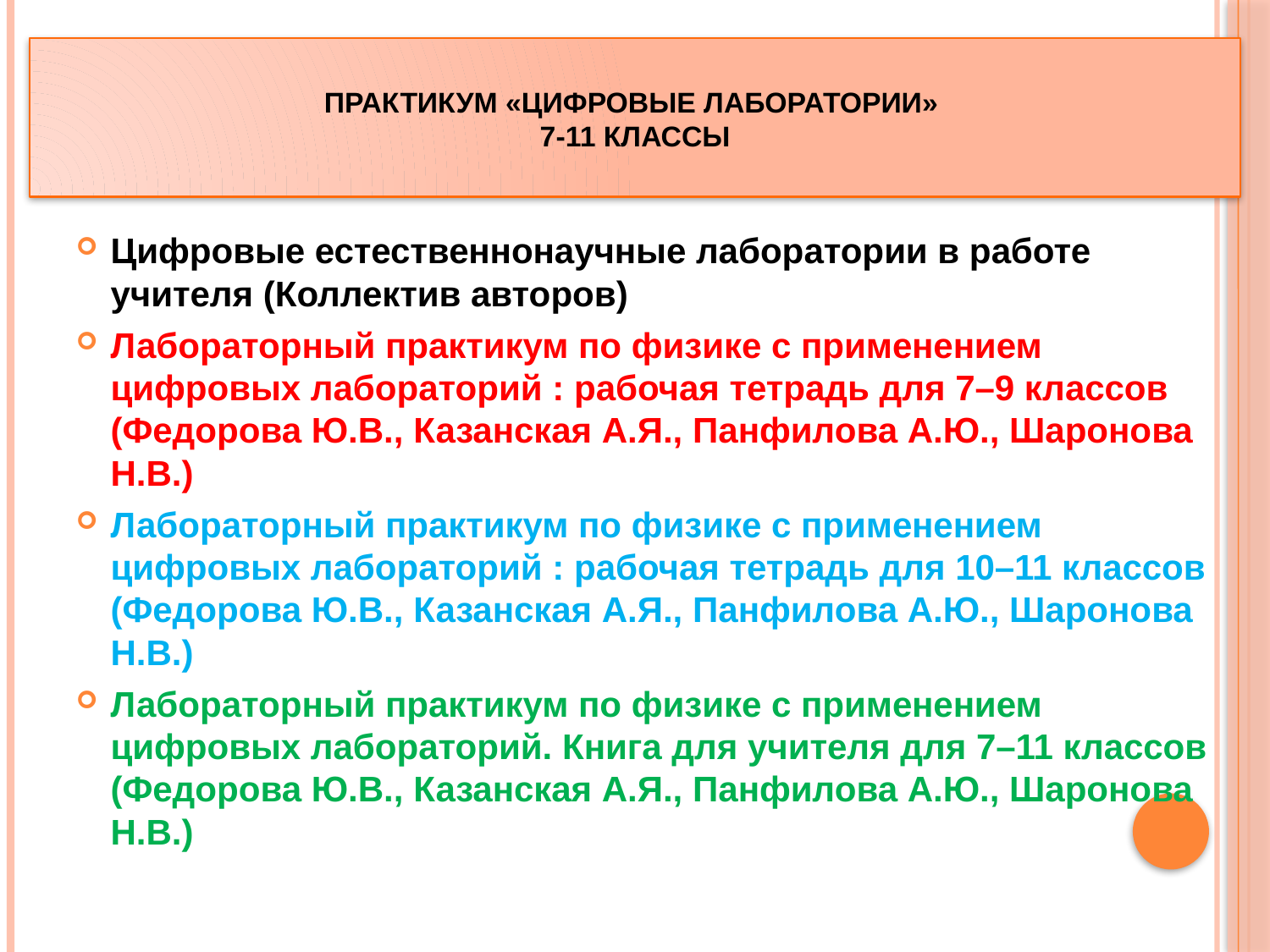

# Практикум «Цифровые лаборатории» 7-11 классы
Цифровые естественнонаучные лаборатории в работе учителя (Коллектив авторов)
Лабораторный практикум по физике с применением цифровых лабораторий : рабочая тетрадь для 7–9 классов
(Федорова Ю.В., Казанская А.Я., Панфилова А.Ю., Шаронова Н.В.)
Лабораторный практикум по физике с применением цифровых лабораторий : рабочая тетрадь для 10–11 классов
(Федорова Ю.В., Казанская А.Я., Панфилова А.Ю., Шаронова Н.В.)
Лабораторный практикум по физике с применением цифровых лабораторий. Книга для учителя для 7–11 классов
(Федорова Ю.В., Казанская А.Я., Панфилова А.Ю., Шаронова Н.В.)